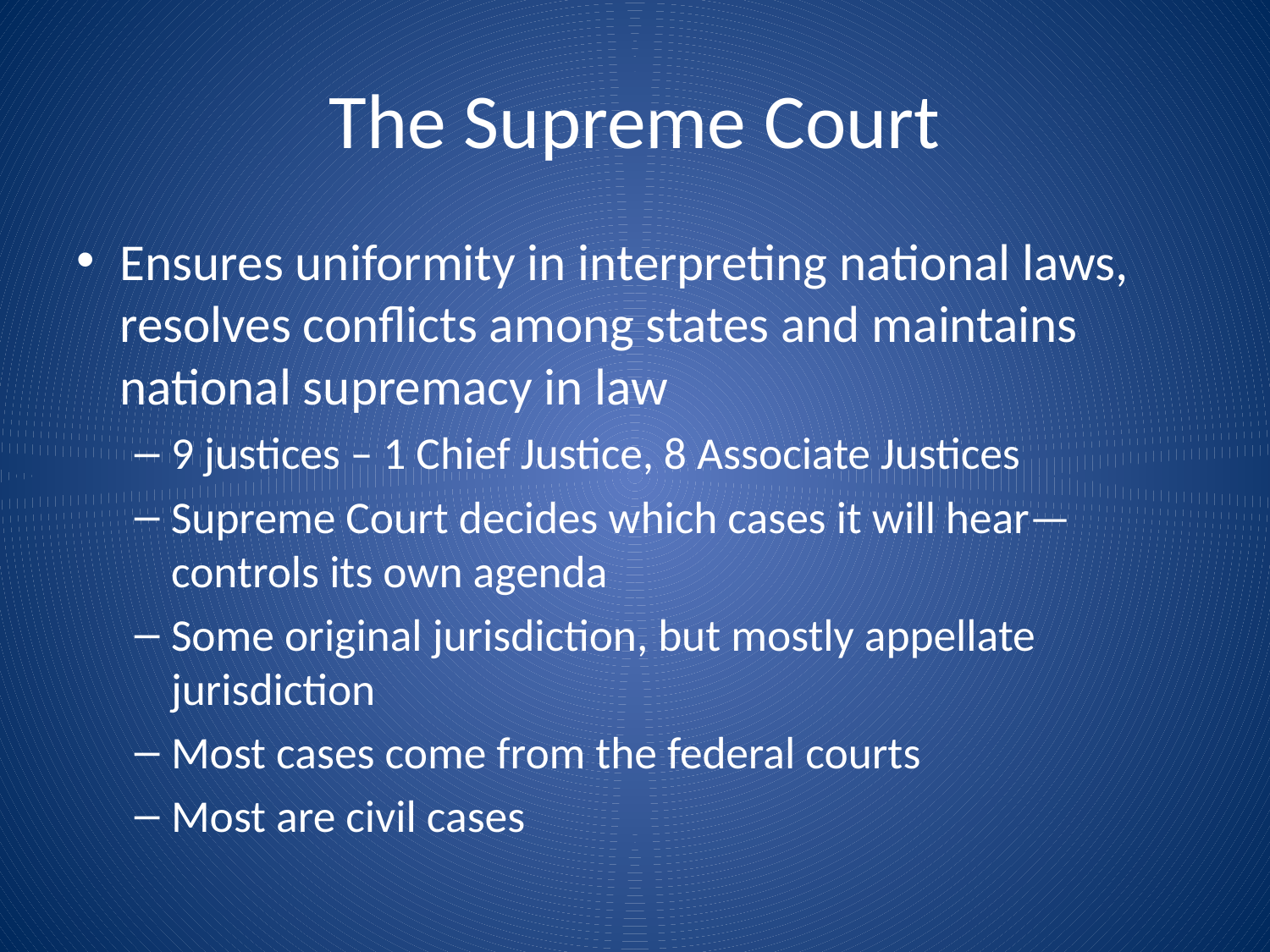

# The Supreme Court
Ensures uniformity in interpreting national laws, resolves conflicts among states and maintains national supremacy in law
9 justices – 1 Chief Justice, 8 Associate Justices
Supreme Court decides which cases it will hear—controls its own agenda
Some original jurisdiction, but mostly appellate jurisdiction
Most cases come from the federal courts
Most are civil cases